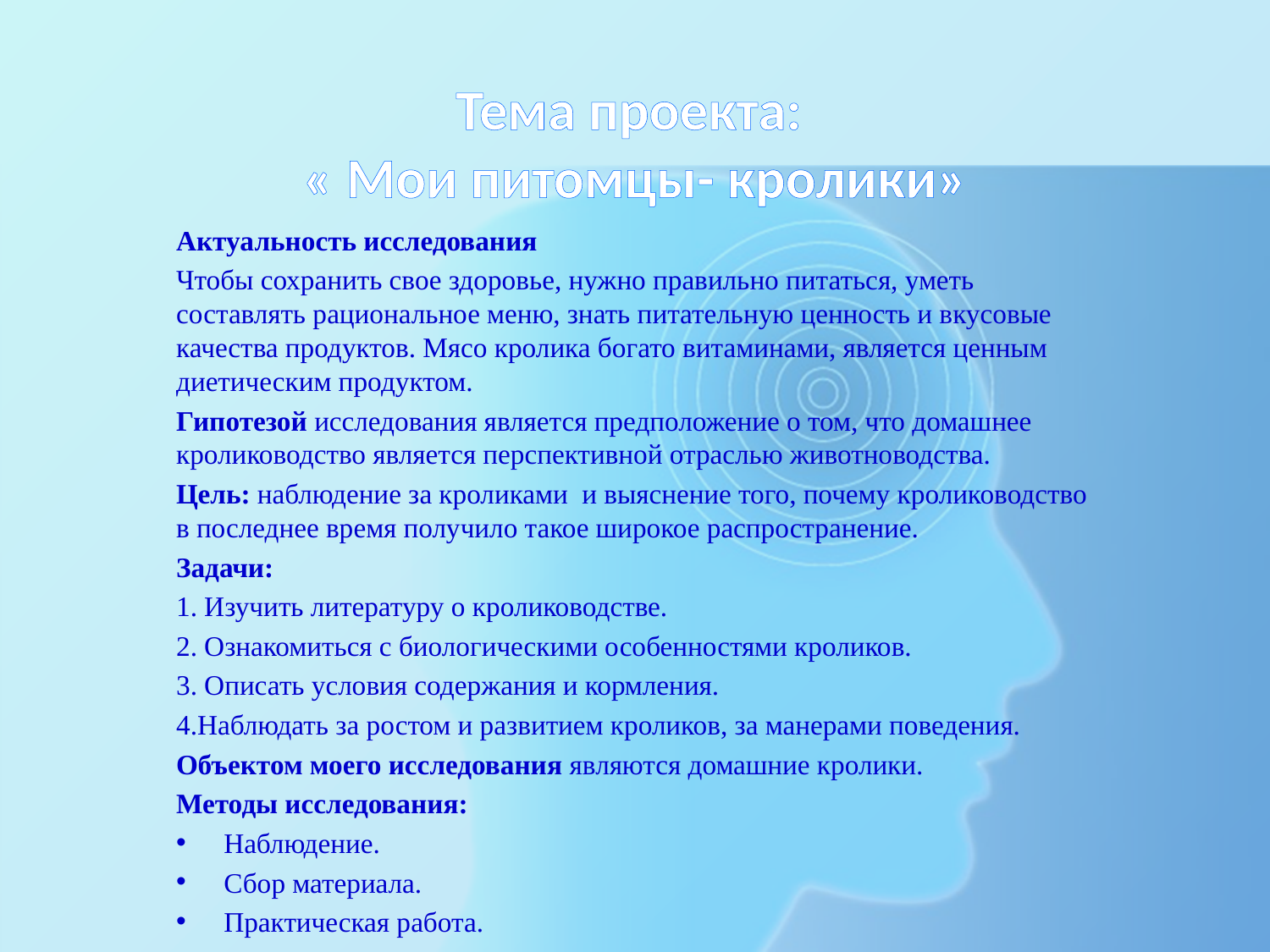

# Тема проекта: « Мои питомцы- кролики»
Актуальность исследования
Чтобы сохранить свое здоровье, нужно правильно питаться, уметь составлять рациональное меню, знать питательную ценность и вкусовые качества продуктов. Мясо кролика богато витаминами, является ценным диетическим продуктом.
Гипотезой исследования является предположение о том, что домашнее кролиководство является перспективной отраслью животноводства.
Цель: наблюдение за кроликами  и выяснение того, почему кролиководство в последнее время получило такое широкое распространение.
Задачи:
1. Изучить литературу о кролиководстве.
2. Ознакомиться с биологическими особенностями кроликов.
3. Описать условия содержания и кормления.
4.Наблюдать за ростом и развитием кроликов, за манерами поведения.
Объектом моего исследования являются домашние кролики.
Методы исследования:
Наблюдение.
Сбор материала.
Практическая работа.